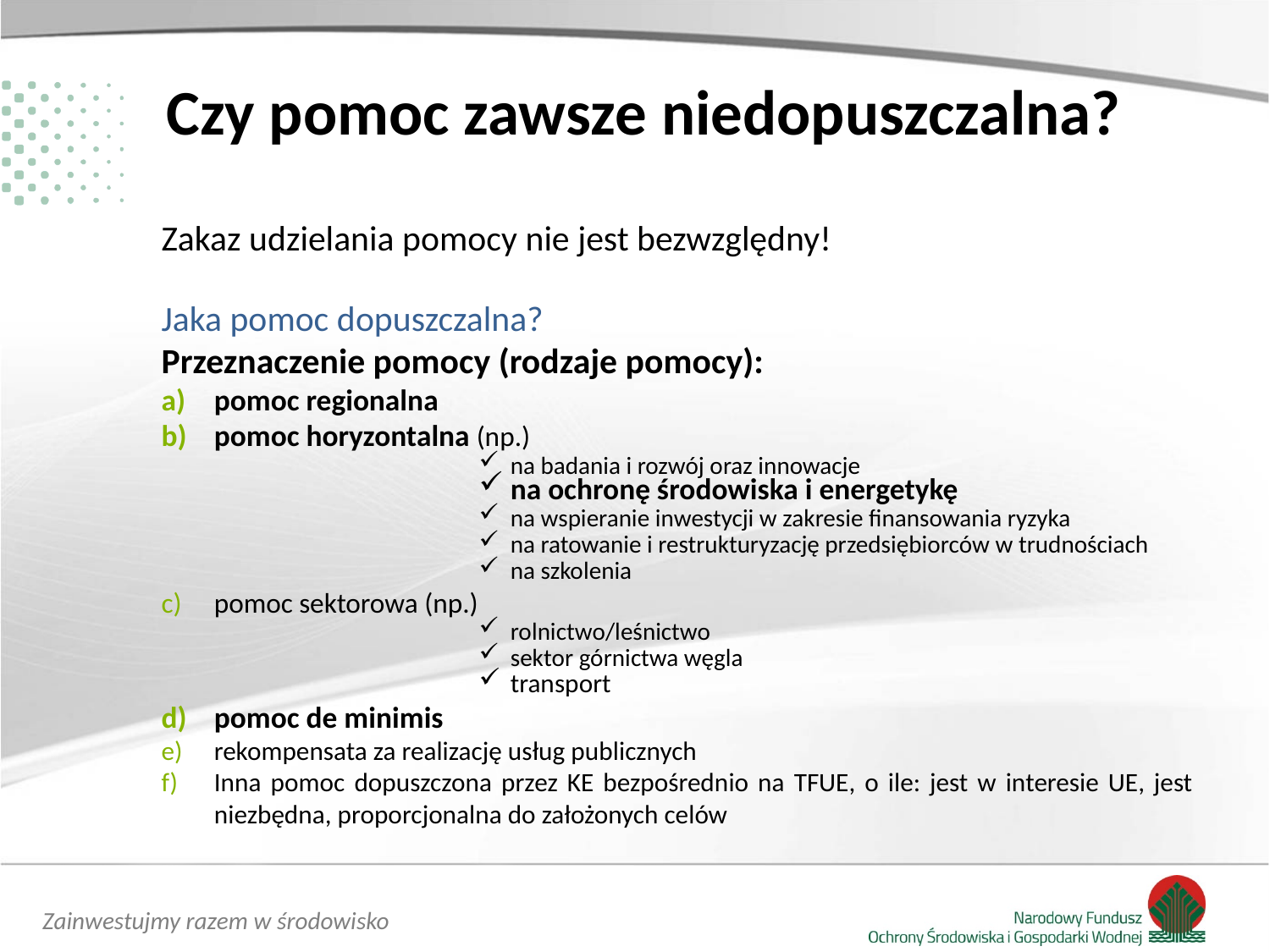

Czy pomoc zawsze niedopuszczalna?
Zakaz udzielania pomocy nie jest bezwzględny!

Jaka pomoc dopuszczalna?
Przeznaczenie pomocy (rodzaje pomocy):
pomoc regionalna
pomoc horyzontalna (np.)
na badania i rozwój oraz innowacje
na ochronę środowiska i energetykę
na wspieranie inwestycji w zakresie finansowania ryzyka
na ratowanie i restrukturyzację przedsiębiorców w trudnościach
na szkolenia
pomoc sektorowa (np.)
rolnictwo/leśnictwo
sektor górnictwa węgla
transport
pomoc de minimis
rekompensata za realizację usług publicznych
Inna pomoc dopuszczona przez KE bezpośrednio na TFUE, o ile: jest w interesie UE, jest niezbędna, proporcjonalna do założonych celów